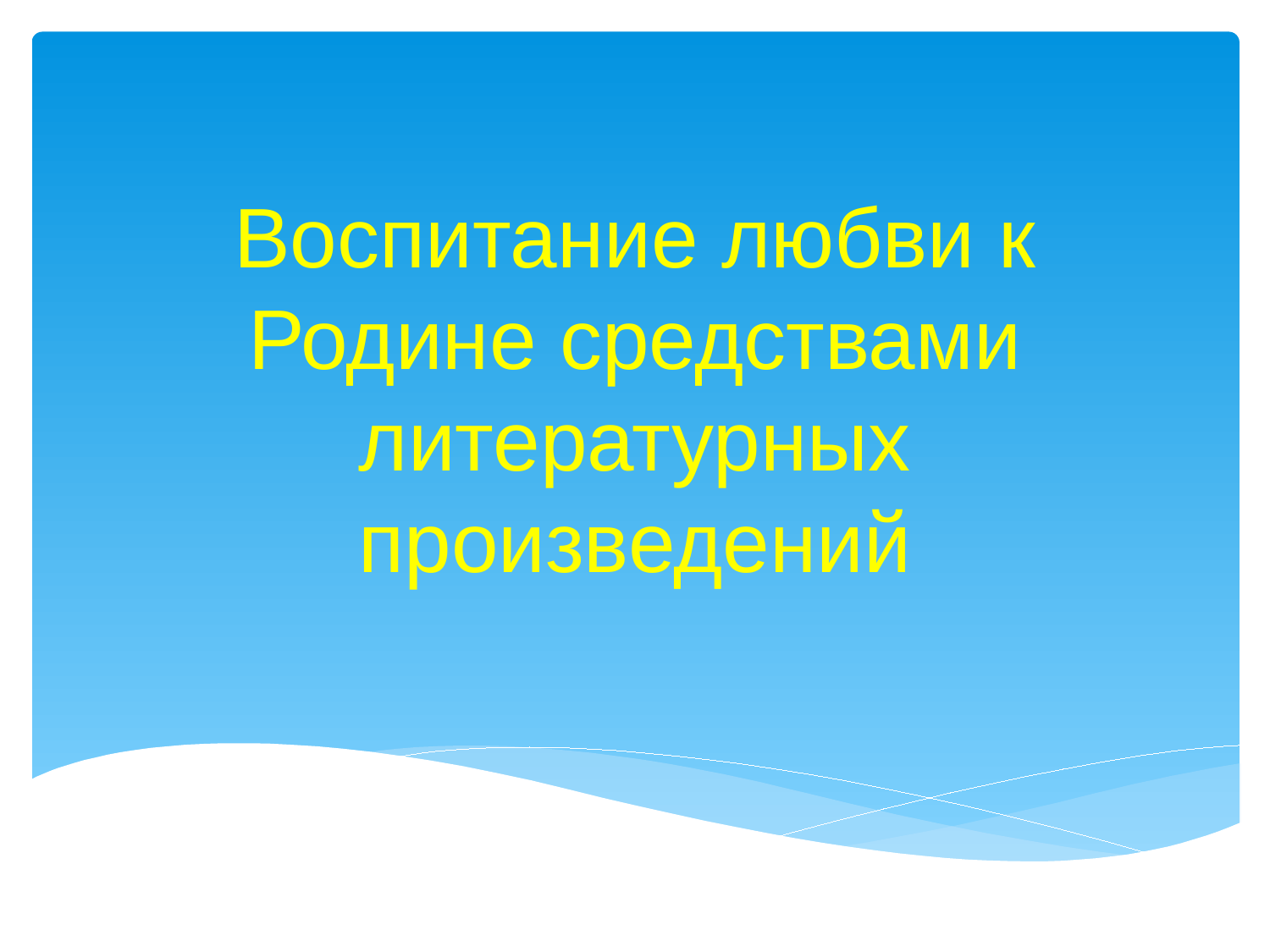

# Воспитание любви к Родине средствами литературных произведений